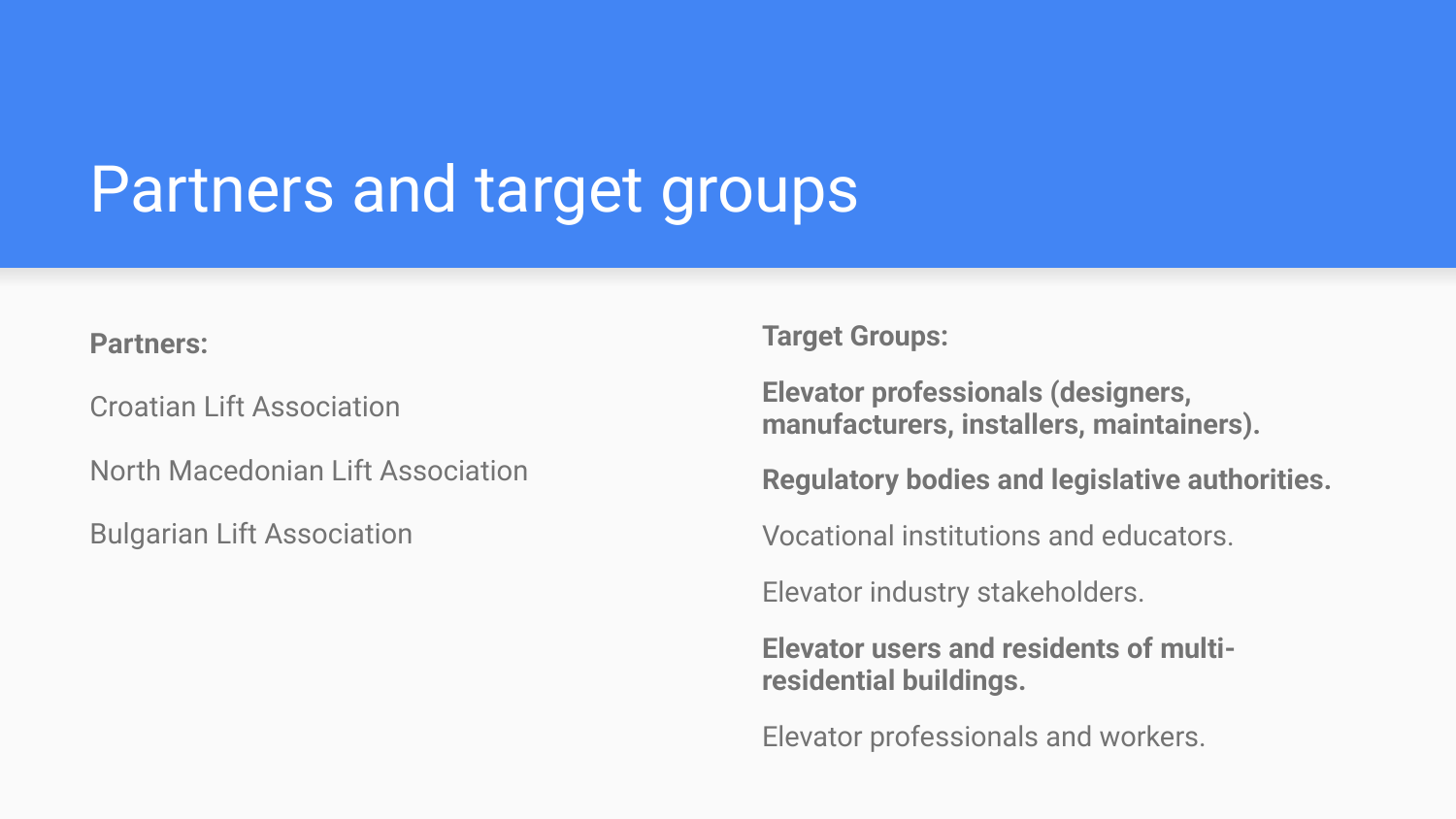

# Partners and target groups
Partners:
Croatian Lift Association
North Macedonian Lift Association
Bulgarian Lift Association
Target Groups:
Elevator professionals (designers, manufacturers, installers, maintainers).
Regulatory bodies and legislative authorities.
Vocational institutions and educators.
Elevator industry stakeholders.
Elevator users and residents of multi-residential buildings.
Elevator professionals and workers.